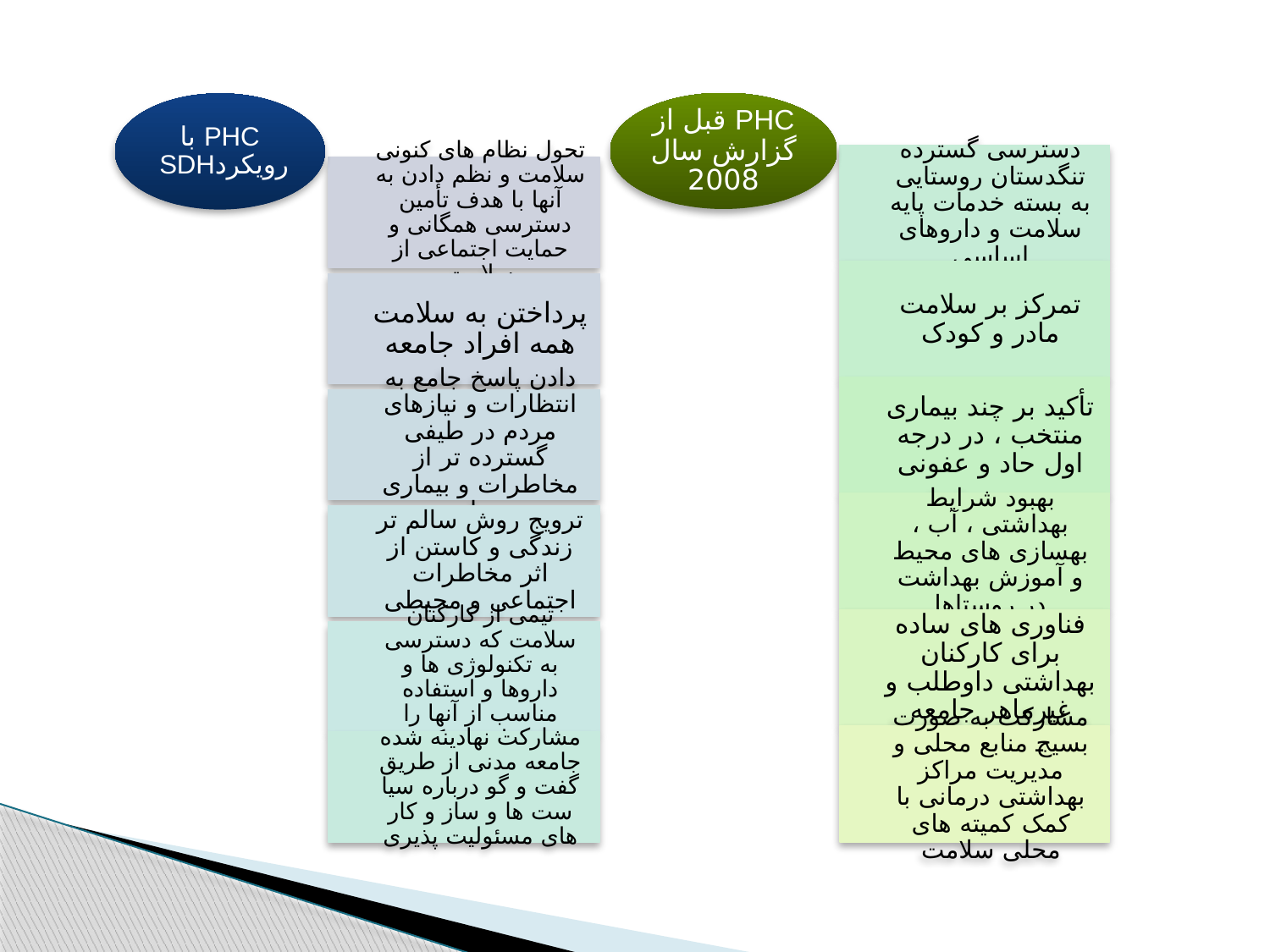

PHC قبل از گزارش سال 2008
PHC با رویکردSDH
دسترسی گسترده تنگدستان روستایی به بسته خدمات پایه سلامت و داروهای اساسی
تحول نظام های کنونی سلامت و نظم دادن به آنها با هدف تأمین دسترسی همگانی و حمایت اجتماعی از سلامت
تمرکز بر سلامت مادر و کودک
پرداختن به سلامت همه افراد جامعه
تأکید بر چند بیماری منتخب ، در درجه اول حاد و عفونی
دادن پاسخ جامع به انتظارات و نیازهای مردم در طیفی گسترده تر از مخاطرات و بیماری ها
بهبود شرایط بهداشتی ، آب ، بهسازی های محیط و آموزش بهداشت در روستاها
ترویج روش سالم تر زندگی و کاستن از اثر مخاطرات اجتماعی و محیطی
فناوری های ساده برای کارکنان بهداشتی داوطلب و غیرماهر جامعه
تیمی از کارکنان سلامت که دسترسی به تکنولوژی ها و داروها و استفاده مناسب از آنها را تسهیل می کنند
مشارکت به صورت بسیج منابع محلی و مدیریت مراکز بهداشتی درمانی با کمک کمیته های محلی سلامت
مشارکت نهادینه شده جامعه مدنی از طریق گفت و گو درباره سیا ست ها و ساز و کار های مسئولیت پذیری